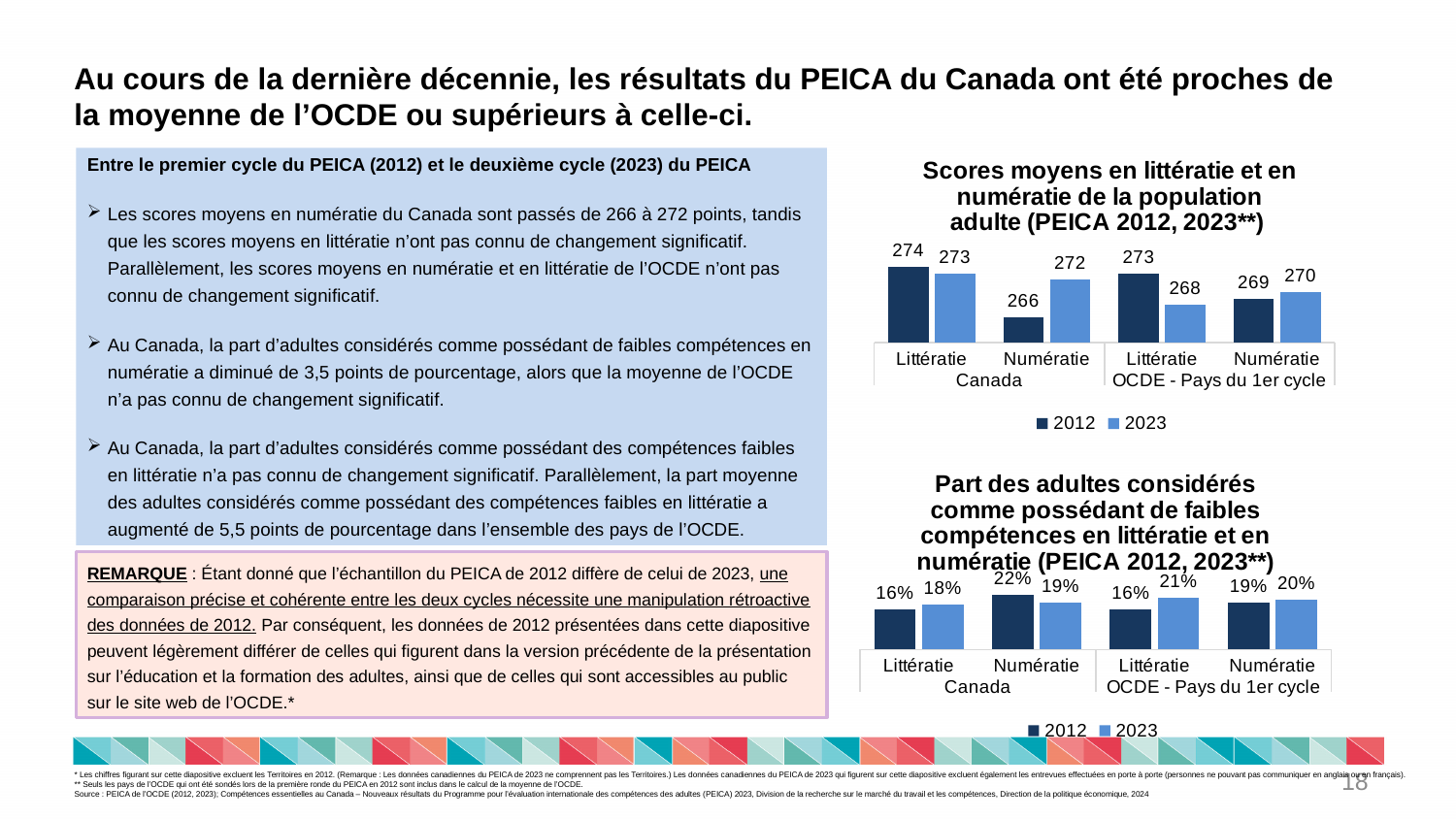

Au cours de la dernière décennie, les résultats du PEICA du Canada ont été proches de la moyenne de l’OCDE ou supérieurs à celle-ci.

### Chart: Scores moyens en littératie et en numératie de la population adulte (PEICA 2012, 2023**)

| Category | 2012 | 2023  |
|---|---|---|
| Littératie | 274.0 | 273.0 |
| Numératie | 266.0 | 272.0 |
| Littératie | 273.0 | 268.0 |
| Numératie | 269.0 | 270.0 |
Entre le premier cycle du PEICA (2012) et le deuxième cycle (2023) du PEICA

Les scores moyens en numératie du Canada sont passés de 266 à 272 points, tandis que les scores moyens en littératie n’ont pas connu de changement significatif. Parallèlement, les scores moyens en numératie et en littératie de l’OCDE n’ont pas connu de changement significatif.

Au Canada, la part d’adultes considérés comme possédant de faibles compétences en numératie a diminué de 3,5 points de pourcentage, alors que la moyenne de l’OCDE n’a pas connu de changement significatif.

Au Canada, la part d’adultes considérés comme possédant des compétences faibles en littératie n’a pas connu de changement significatif. Parallèlement, la part moyenne des adultes considérés comme possédant des compétences faibles en littératie a augmenté de 5,5 points de pourcentage dans l’ensemble des pays de l’OCDE.

### Chart: Part des adultes considérés comme possédant de faibles compétences en littératie et en numératie (PEICA 2012, 2023**)

| Category | 2012 | 2023  |
|---|---|---|
| Littératie | 0.16 | 0.18 |
| Numératie | 0.22 | 0.19 |
| Littératie | 0.16 | 0.21 |
| Numératie | 0.19 | 0.2 |
REMARQUE : Étant donné que l’échantillon du PEICA de 2012 diffère de celui de 2023, une comparaison précise et cohérente entre les deux cycles nécessite une manipulation rétroactive des données de 2012. Par conséquent, les données de 2012 présentées dans cette diapositive peuvent légèrement différer de celles qui figurent dans la version précédente de la présentation sur l’éducation et la formation des adultes, ainsi que de celles qui sont accessibles au public sur le site web de l’OCDE.*
18
* Les chiffres figurant sur cette diapositive excluent les Territoires en 2012. (Remarque : Les données canadiennes du PEICA de 2023 ne comprennent pas les Territoires.) Les données canadiennes du PEICA de 2023 qui figurent sur cette diapositive excluent également les entrevues effectuées en porte à porte (personnes ne pouvant pas communiquer en anglais ou en français).
** Seuls les pays de l’OCDE qui ont été sondés lors de la première ronde du PEICA en 2012 sont inclus dans le calcul de la moyenne de l’OCDE.
Source : PEICA de l’OCDE (2012, 2023); Compétences essentielles au Canada – Nouveaux résultats du Programme pour l’évaluation internationale des compétences des adultes (PEICA) 2023, Division de la recherche sur le marché du travail et les compétences, Direction de la politique économique, 2024